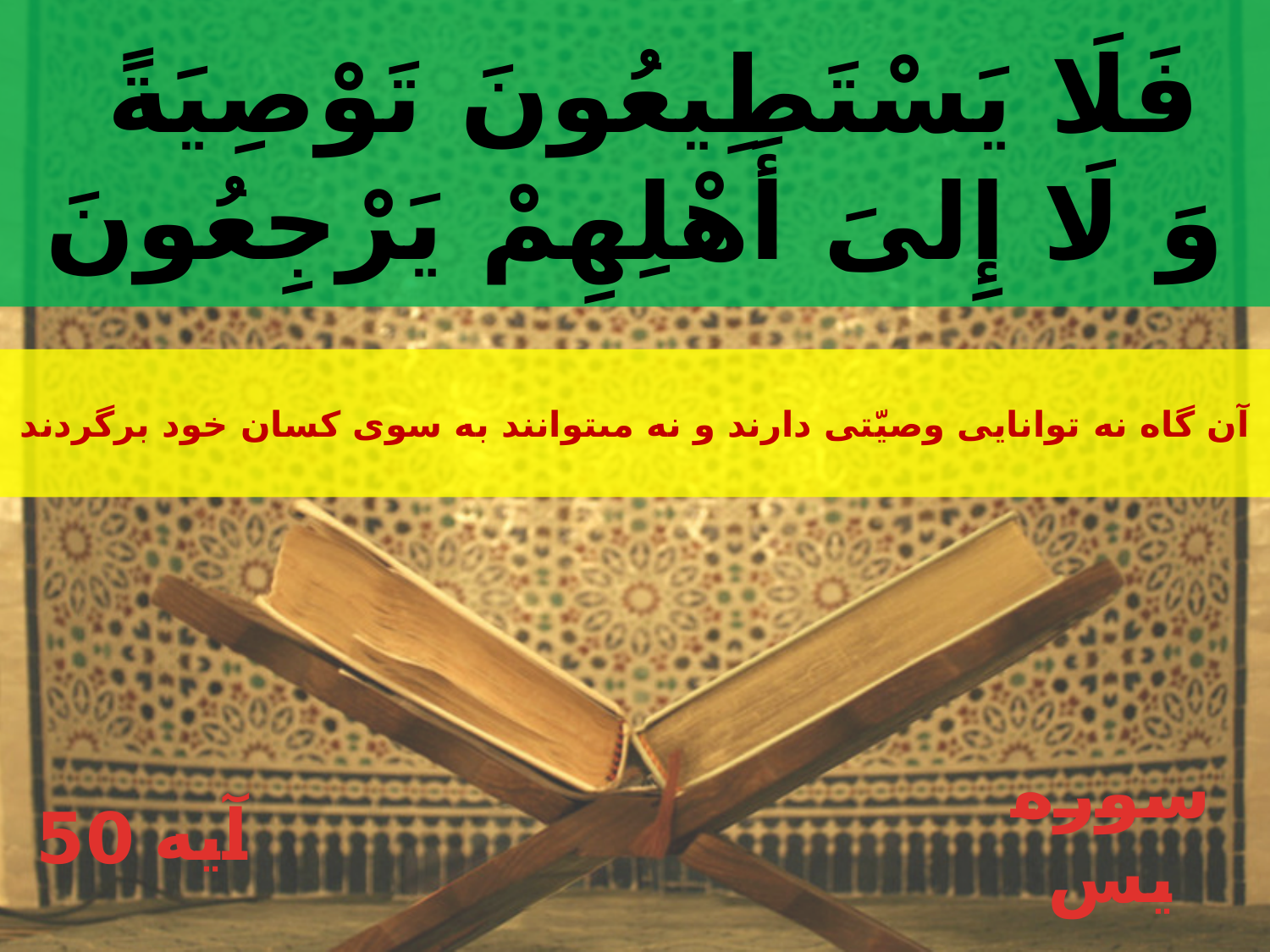

فَلَا يَسْتَطِيعُونَ تَوْصِيَةً
وَ لَا إِلىَ أَهْلِهِمْ يَرْجِعُونَ
آن گاه نه توانايى وصيّتى دارند و نه مى‏توانند به سوى كسان خود برگردند
50